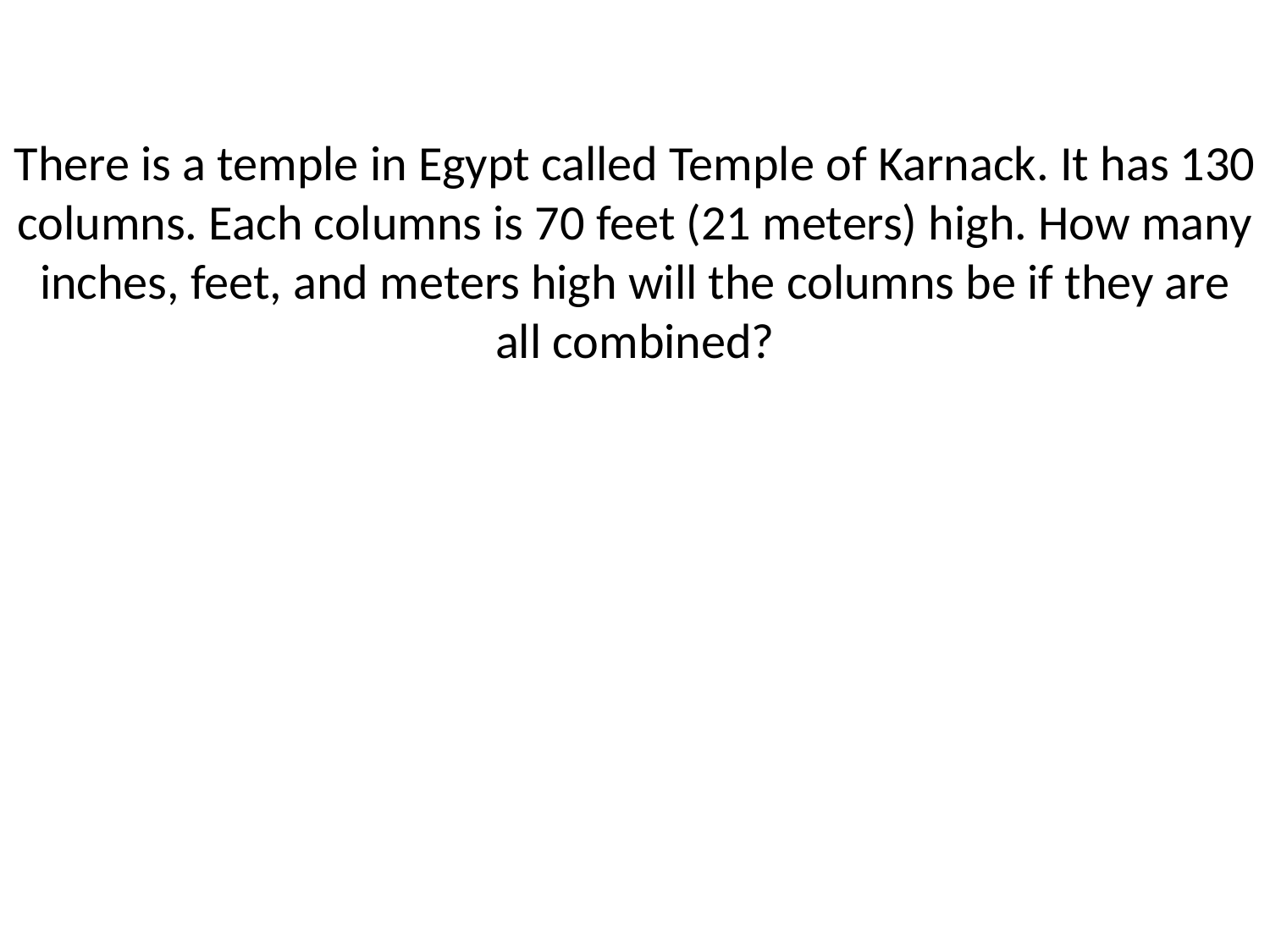

# There is a temple in Egypt called Temple of Karnack. It has 130 columns. Each columns is 70 feet (21 meters) high. How many inches, feet, and meters high will the columns be if they are all combined?